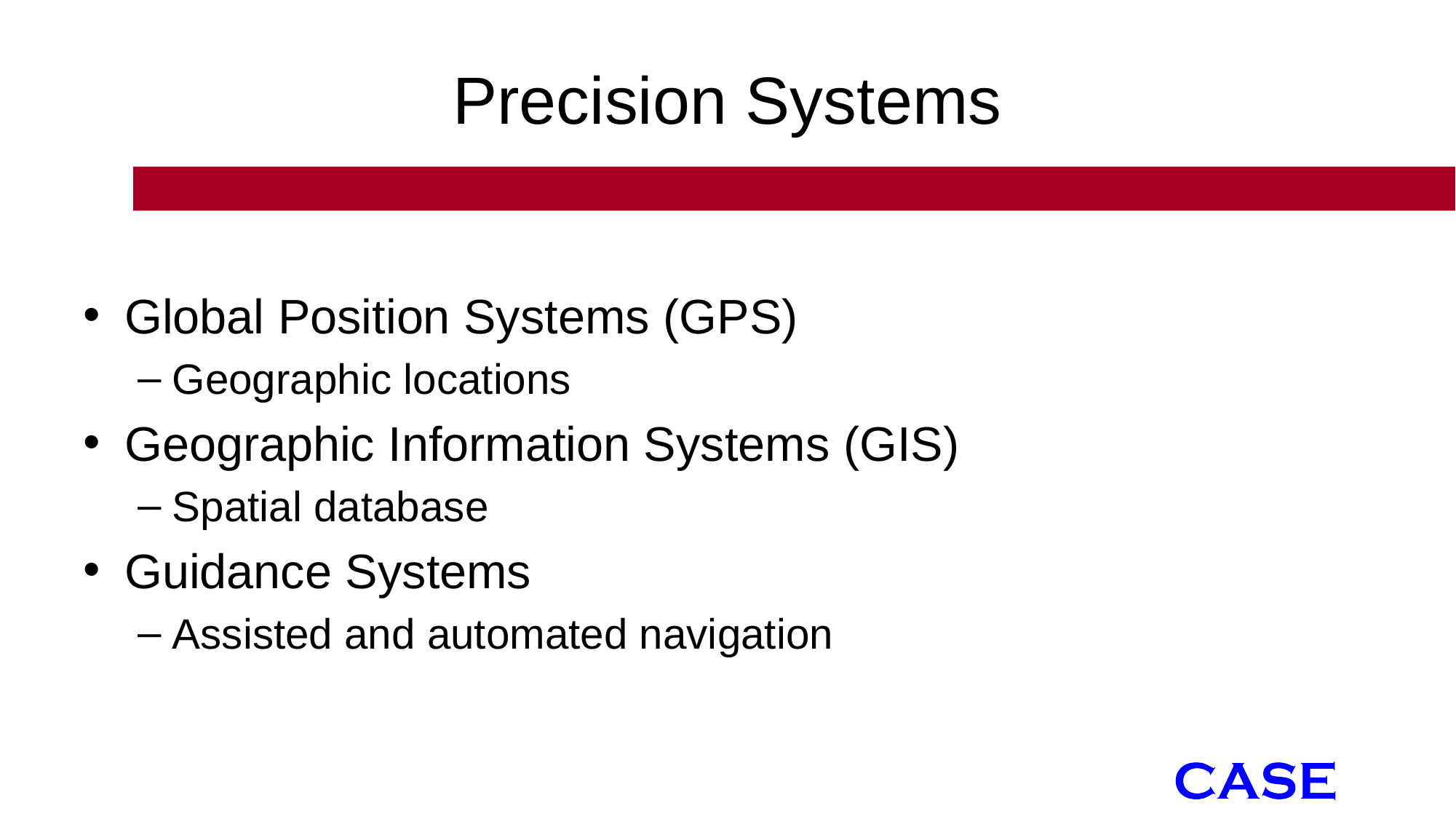

# Precision Systems

Global Position Systems (GPS)
Geographic locations
Geographic Information Systems (GIS)
Spatial database
Guidance Systems
Assisted and automated navigation